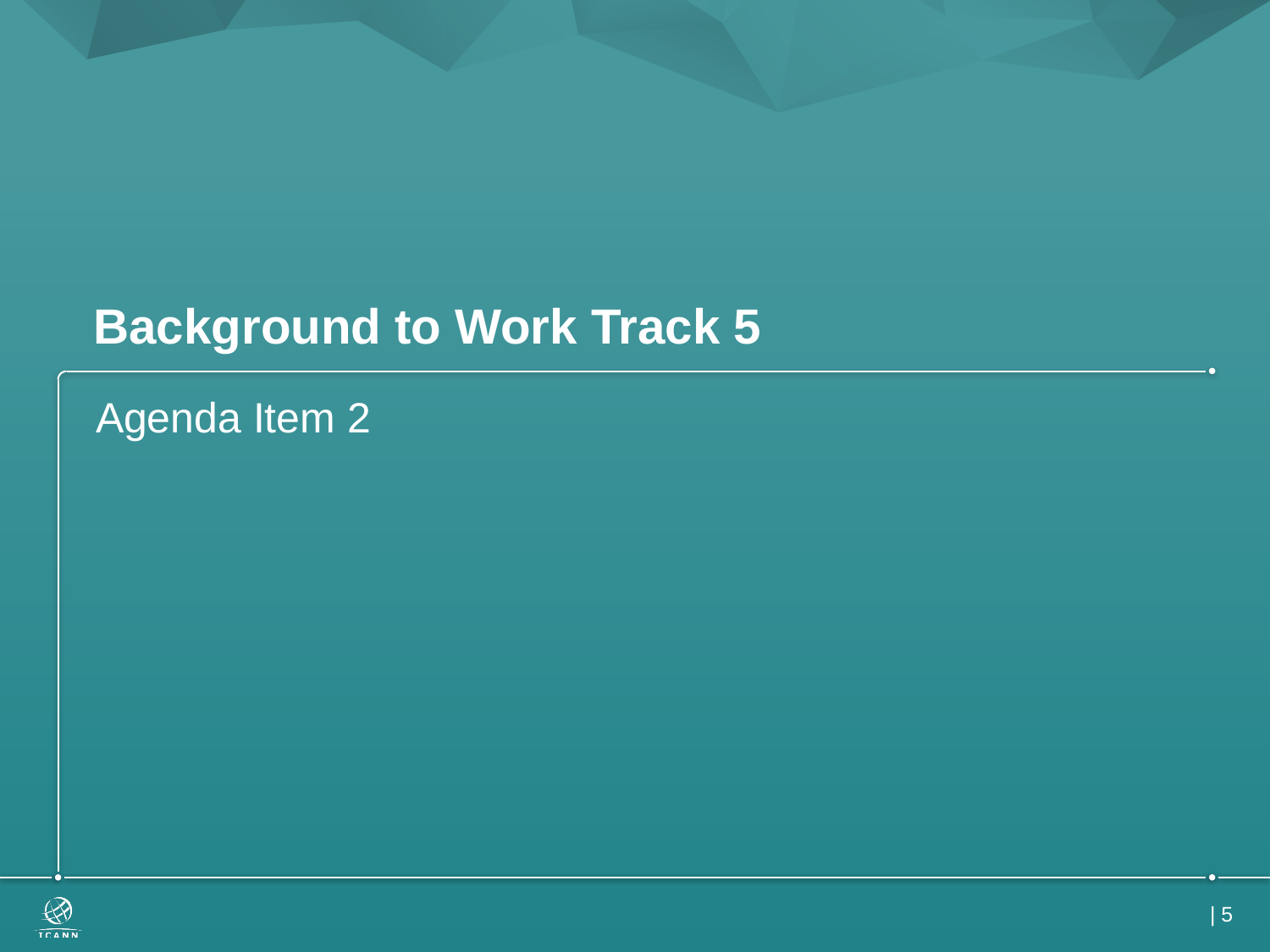

# Background to Work Track 5
Agenda Item 2